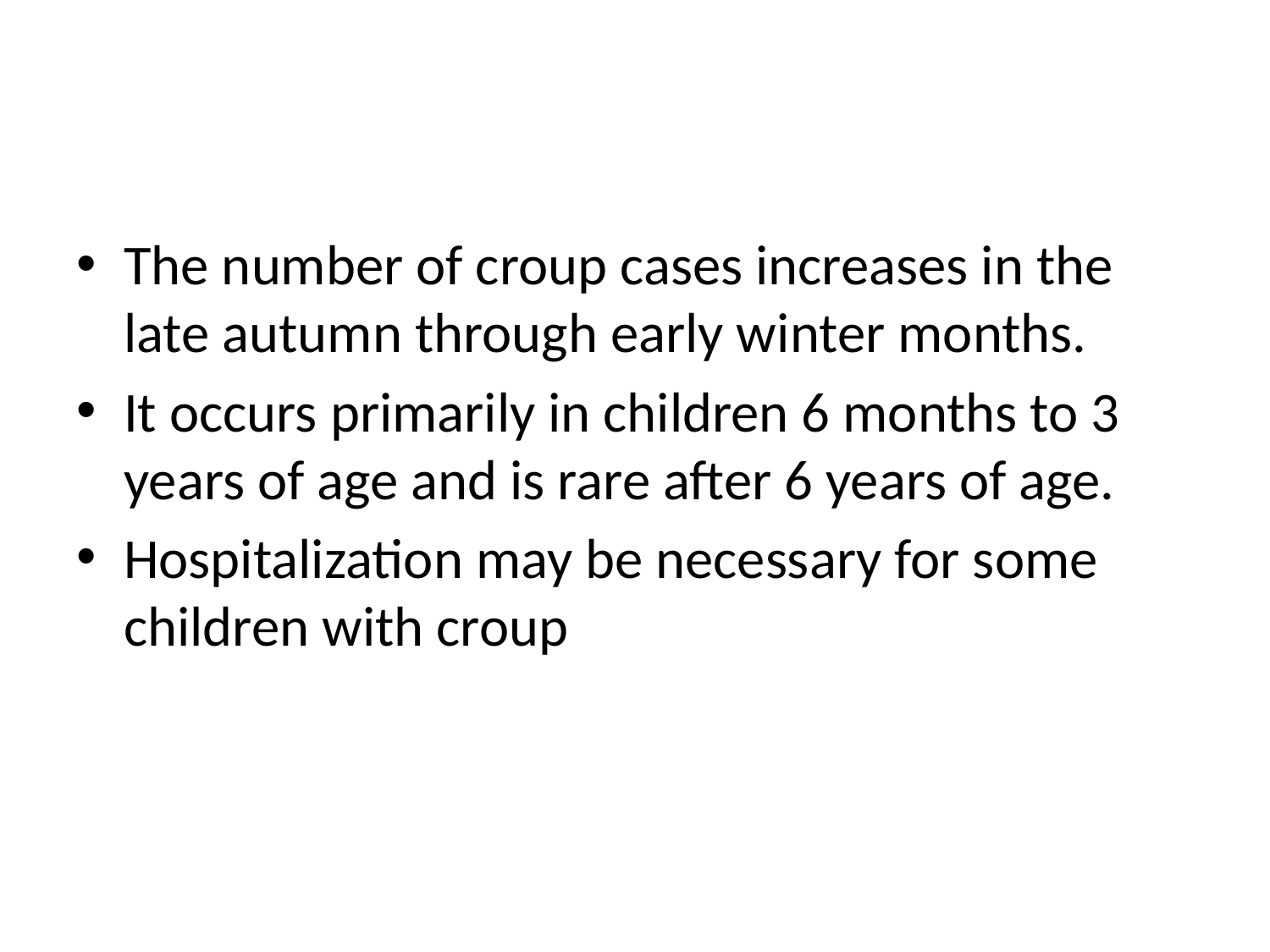

#
The number of croup cases increases in the late autumn through early winter months.
It occurs primarily in children 6 months to 3 years of age and is rare after 6 years of age.
Hospitalization may be necessary for some children with croup